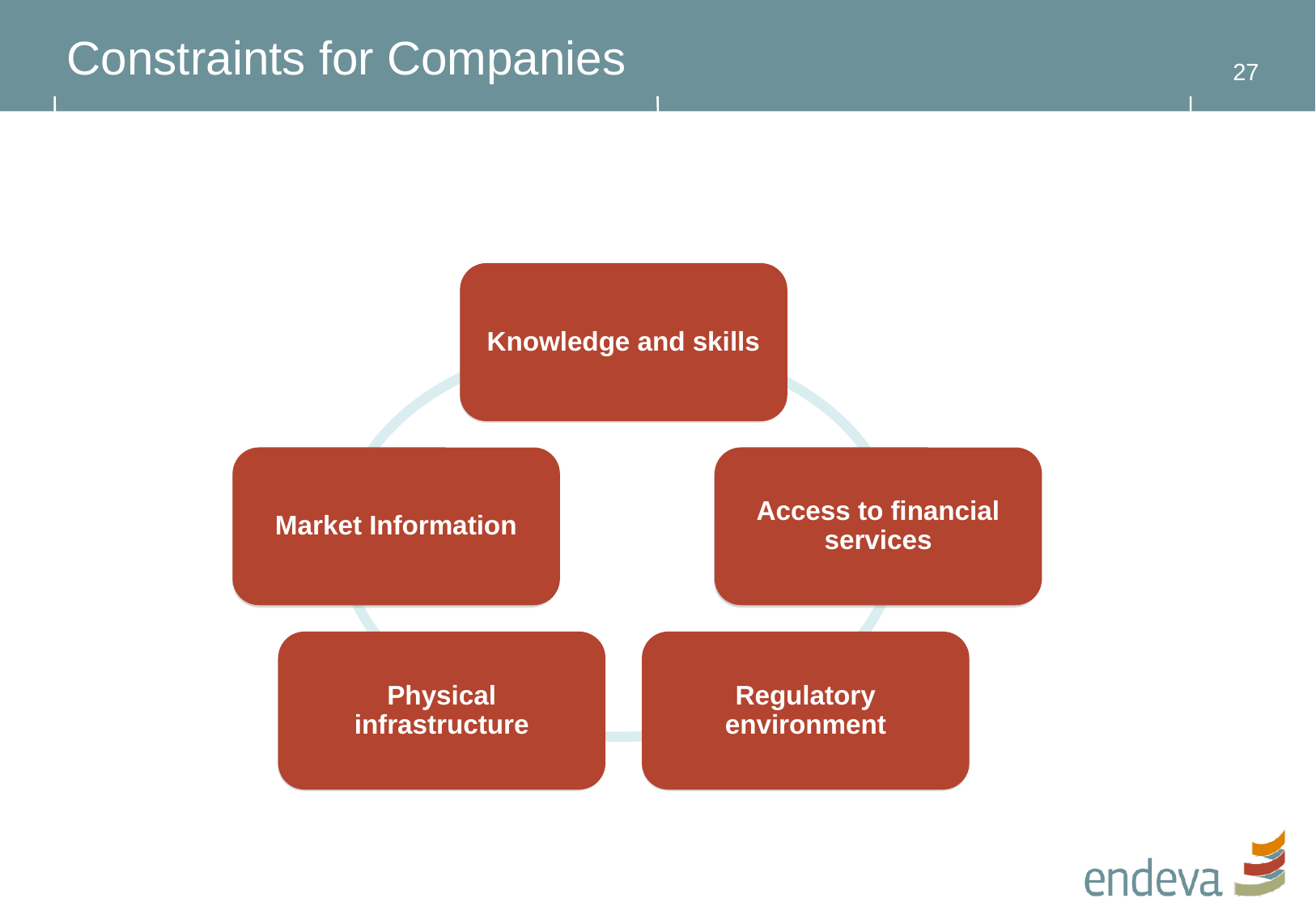

# Constraints for Companies
27

Knowledge and skills

Market Information
Access to financial services
Physical infrastructure
Regulatory environment